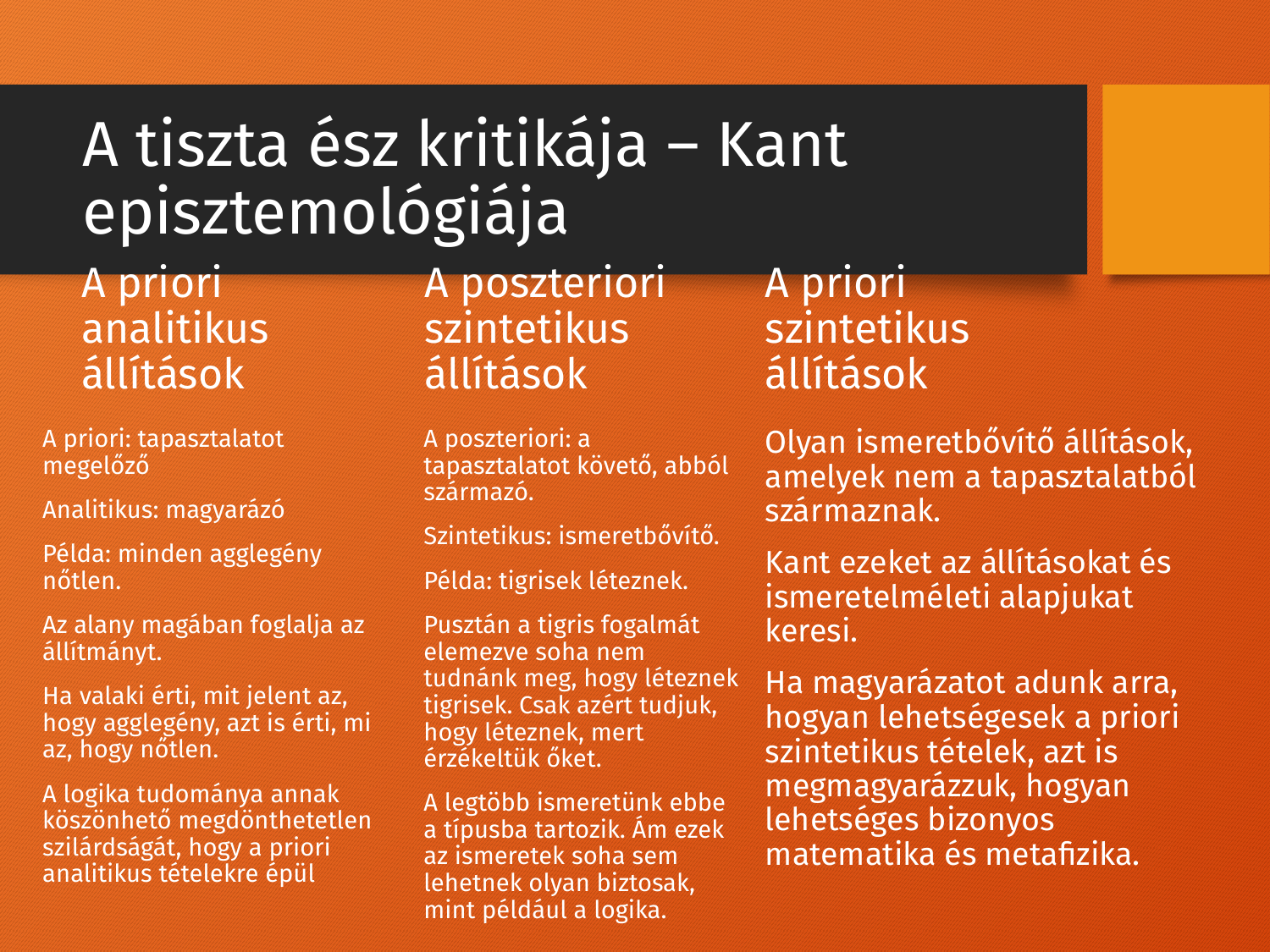

# A tiszta ész kritikája – Kant episztemológiája
A priori analitikus állítások
A poszteriori szintetikus állítások
A priori szintetikus állítások
A priori: tapasztalatot megelőző
Analitikus: magyarázó
Példa: minden agglegény nőtlen.
Az alany magában foglalja az állítmányt.
Ha valaki érti, mit jelent az, hogy agglegény, azt is érti, mi az, hogy nőtlen.
A logika tudománya annak köszönhető megdönthetetlen szilárdságát, hogy a priori analitikus tételekre épül
A poszteriori: a tapasztalatot követő, abból származó.
Szintetikus: ismeretbővítő.
Példa: tigrisek léteznek.
Pusztán a tigris fogalmát elemezve soha nem tudnánk meg, hogy léteznek tigrisek. Csak azért tudjuk, hogy léteznek, mert érzékeltük őket.
A legtöbb ismeretünk ebbe a típusba tartozik. Ám ezek az ismeretek soha sem lehetnek olyan biztosak, mint például a logika.
Olyan ismeretbővítő állítások, amelyek nem a tapasztalatból származnak.
Kant ezeket az állításokat és ismeretelméleti alapjukat keresi.
Ha magyarázatot adunk arra, hogyan lehetségesek a priori szintetikus tételek, azt is megmagyarázzuk, hogyan lehetséges bizonyos matematika és metafizika.